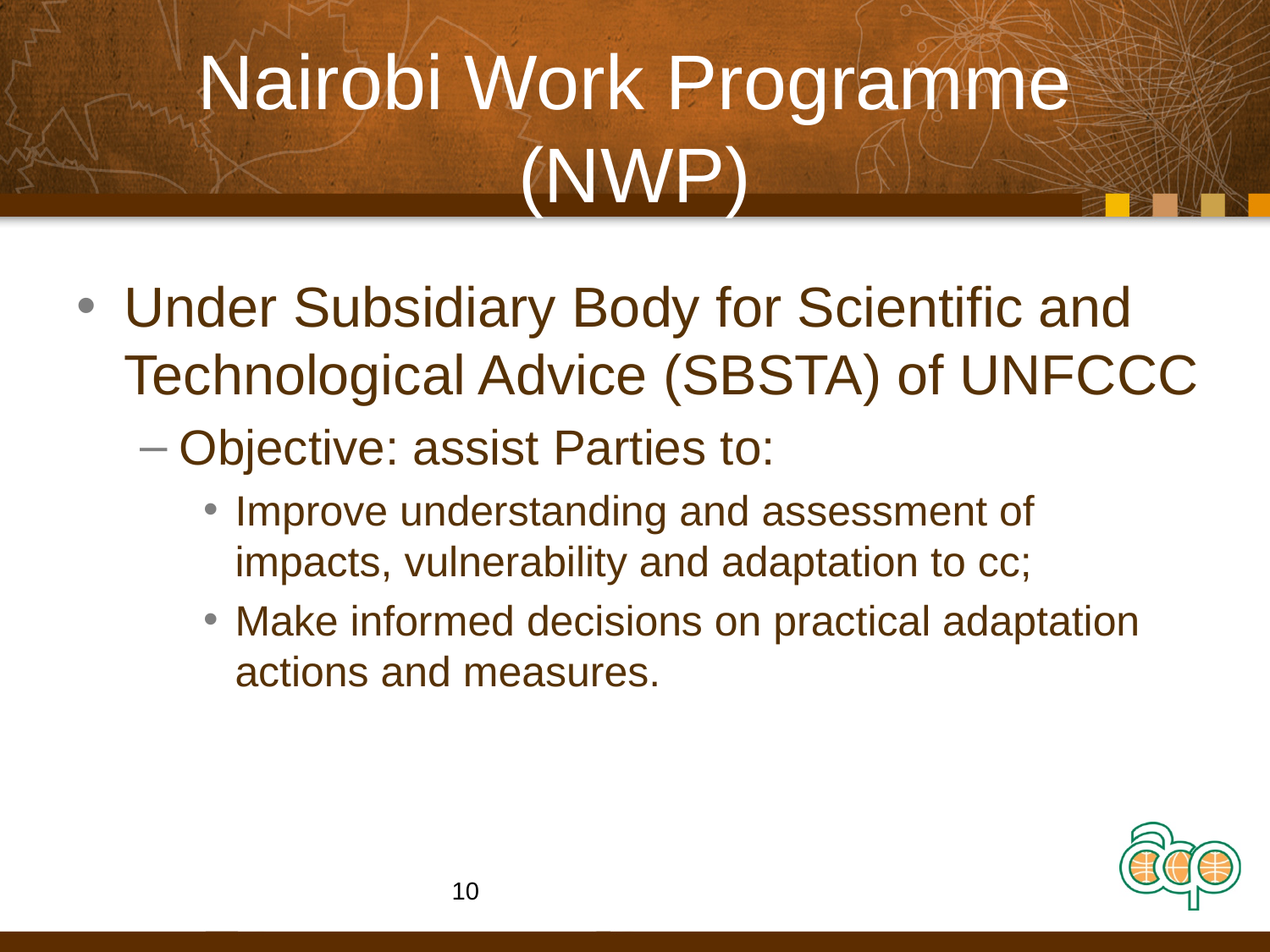

# Nairobi Work Programme (NWP)
Under Subsidiary Body for Scientific and Technological Advice (SBSTA) of UNFCCC
Objective: assist Parties to:
Improve understanding and assessment of impacts, vulnerability and adaptation to cc;
Make informed decisions on practical adaptation actions and measures.

10